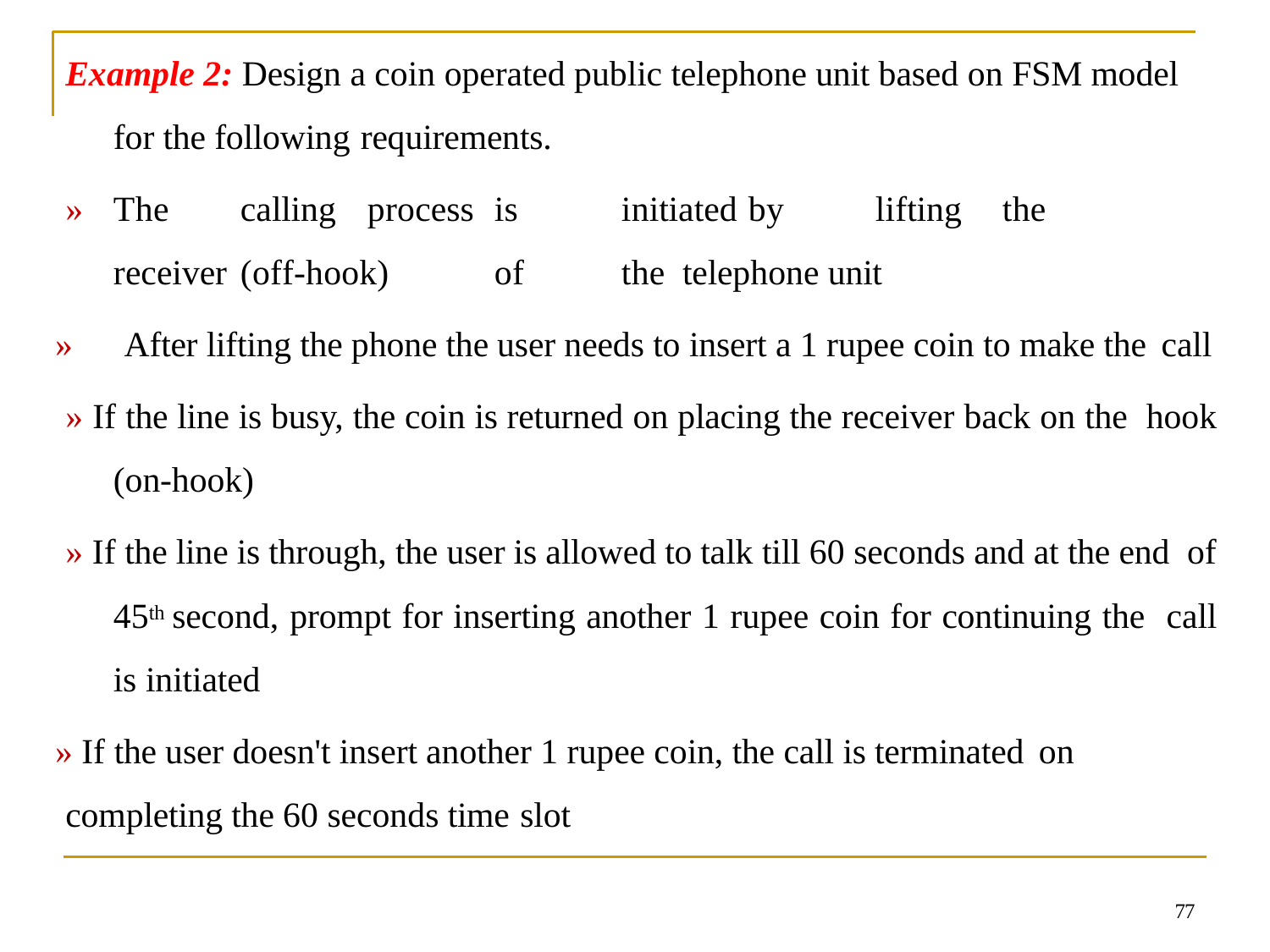

Example 2: Design a coin operated public telephone unit based on FSM model  for the following requirements.
»	The	calling	process	is	initiated	by	lifting	the	receiver	(off-hook)	of	the  telephone unit
»	After lifting the phone the user needs to insert a 1 rupee coin to make the call
» If the line is busy, the coin is returned on placing the receiver back on the  hook (on-hook)
» If the line is through, the user is allowed to talk till 60 seconds and at the end  of 45th second, prompt for inserting another 1 rupee coin for continuing the  call is initiated
» If the user doesn't insert another 1 rupee coin, the call is terminated on
completing the 60 seconds time slot
77